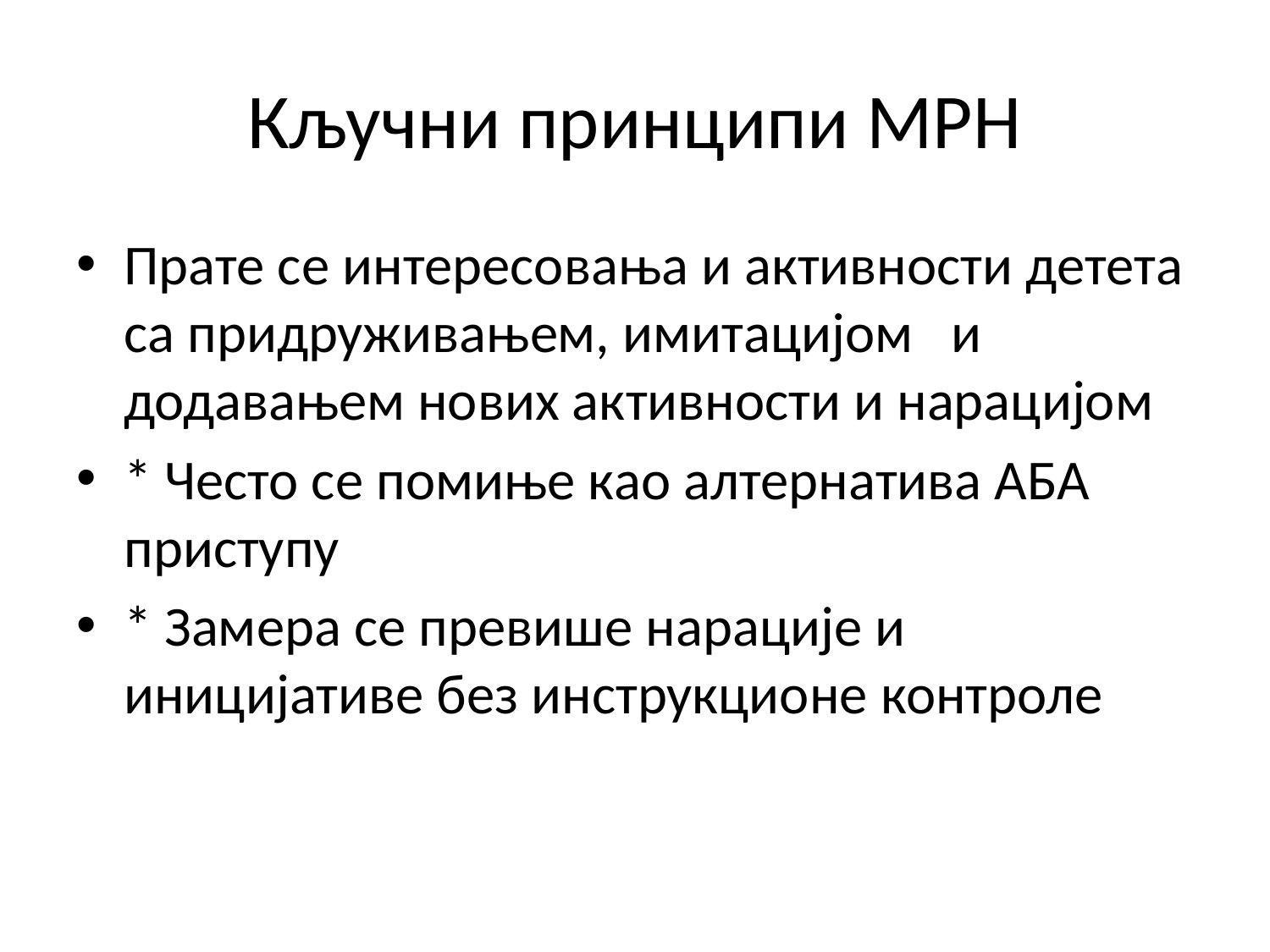

# Кључни принципи МРН
Прате се интересовања и активности детета са придруживањем, имитацијом   и додавањем нових активности и нарацијом
* Често се помиње као алтернатива АБА приступу
* Замера се превише нарације и иницијативе без инструкционе контроле